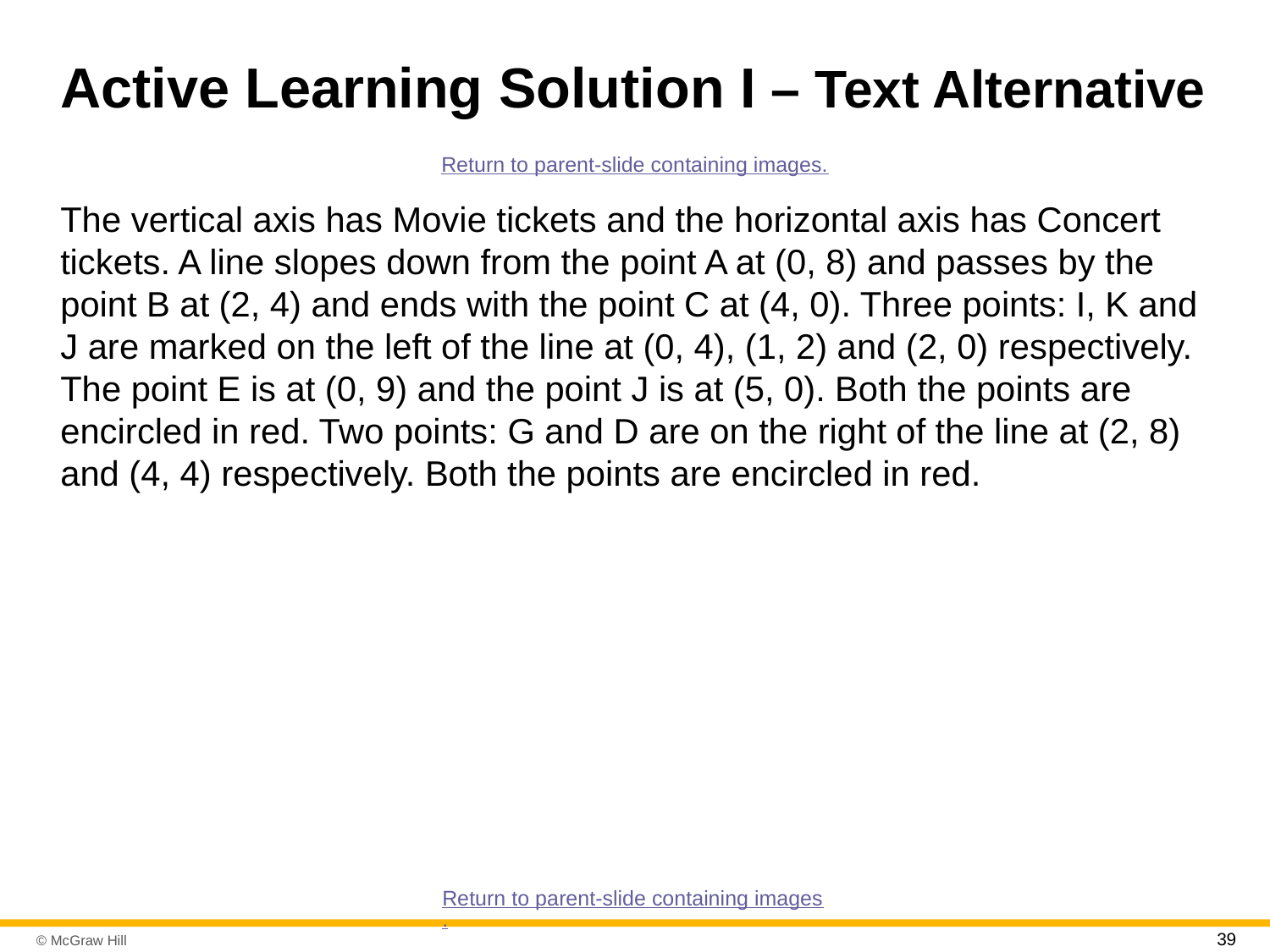

# Active Learning Solution I – Text Alternative
Return to parent-slide containing images.
The vertical axis has Movie tickets and the horizontal axis has Concert tickets. A line slopes down from the point A at (0, 8) and passes by the point B at (2, 4) and ends with the point C at (4, 0). Three points: I, K and J are marked on the left of the line at (0, 4), (1, 2) and (2, 0) respectively. The point E is at (0, 9) and the point J is at (5, 0). Both the points are encircled in red. Two points: G and D are on the right of the line at (2, 8) and (4, 4) respectively. Both the points are encircled in red.
Return to parent-slide containing images.